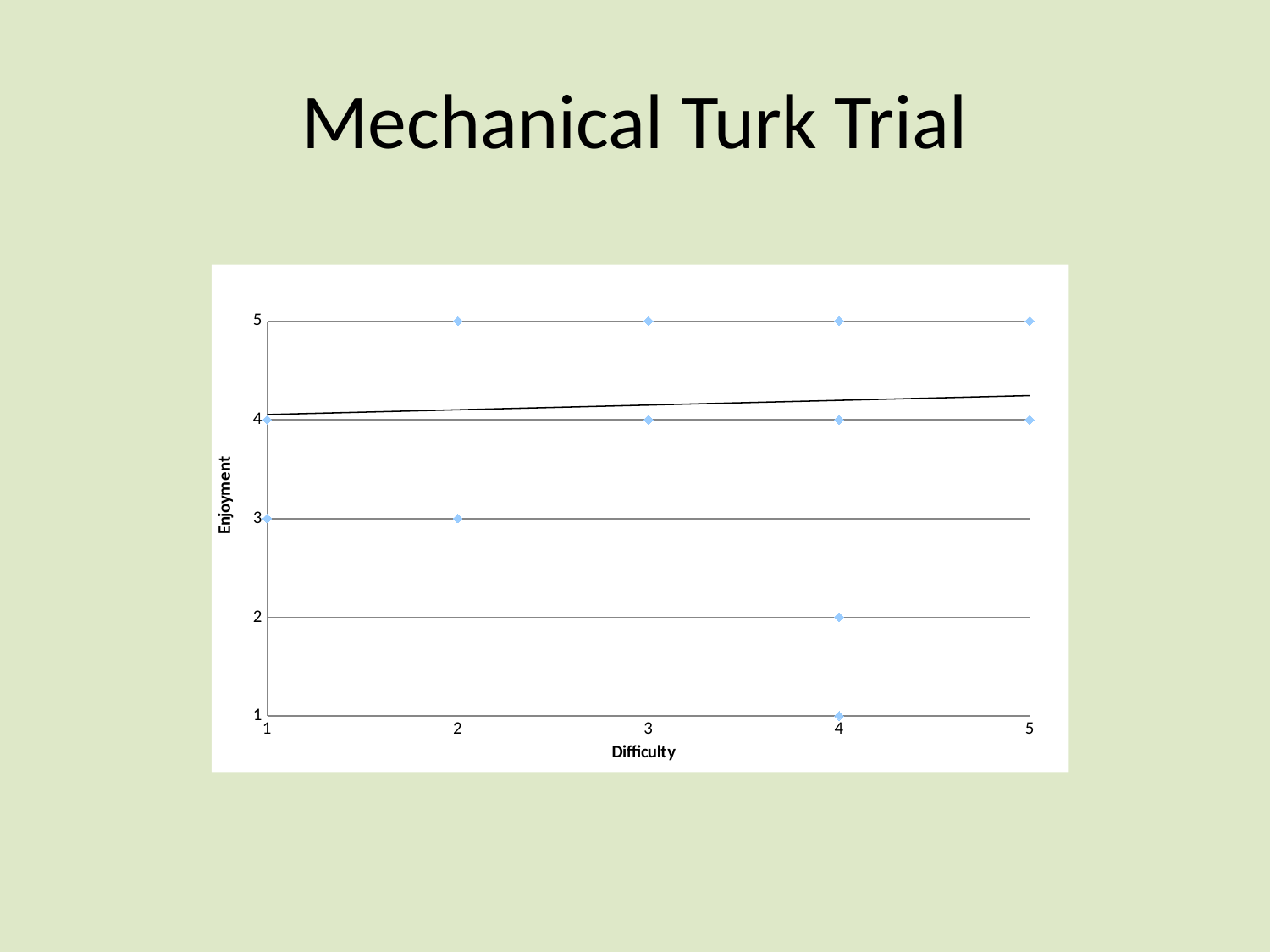

# Mechanical Turk Trial

### Chart

| Category | Enjoyment |
|---|---|